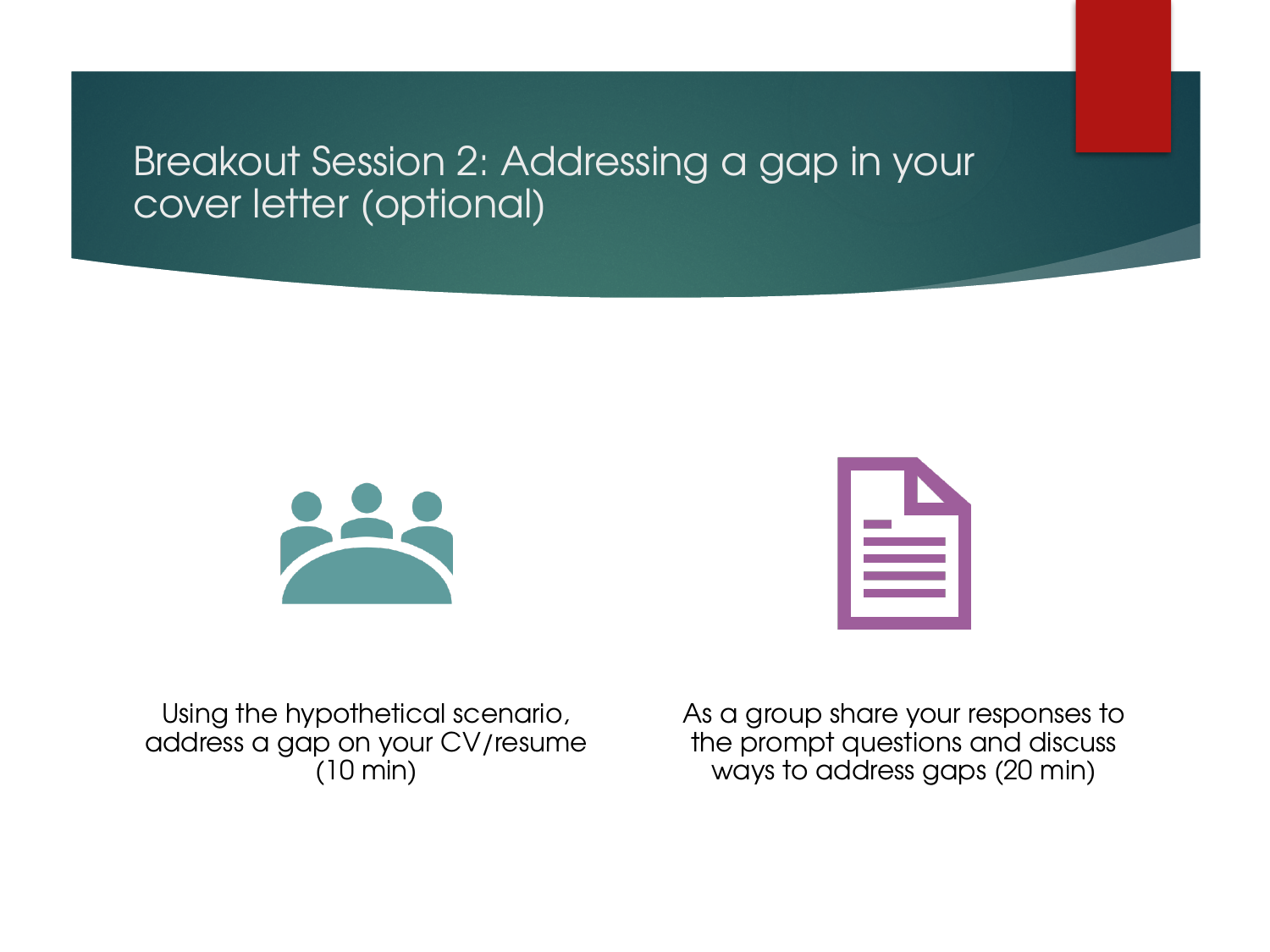

# Breakout Session 2: Addressing a gap in your cover letter (optional)
Using the hypothetical scenario, address a gap on your CV/resume (10 min)
As a group share your responses to the prompt questions and discuss ways to address gaps (20 min)